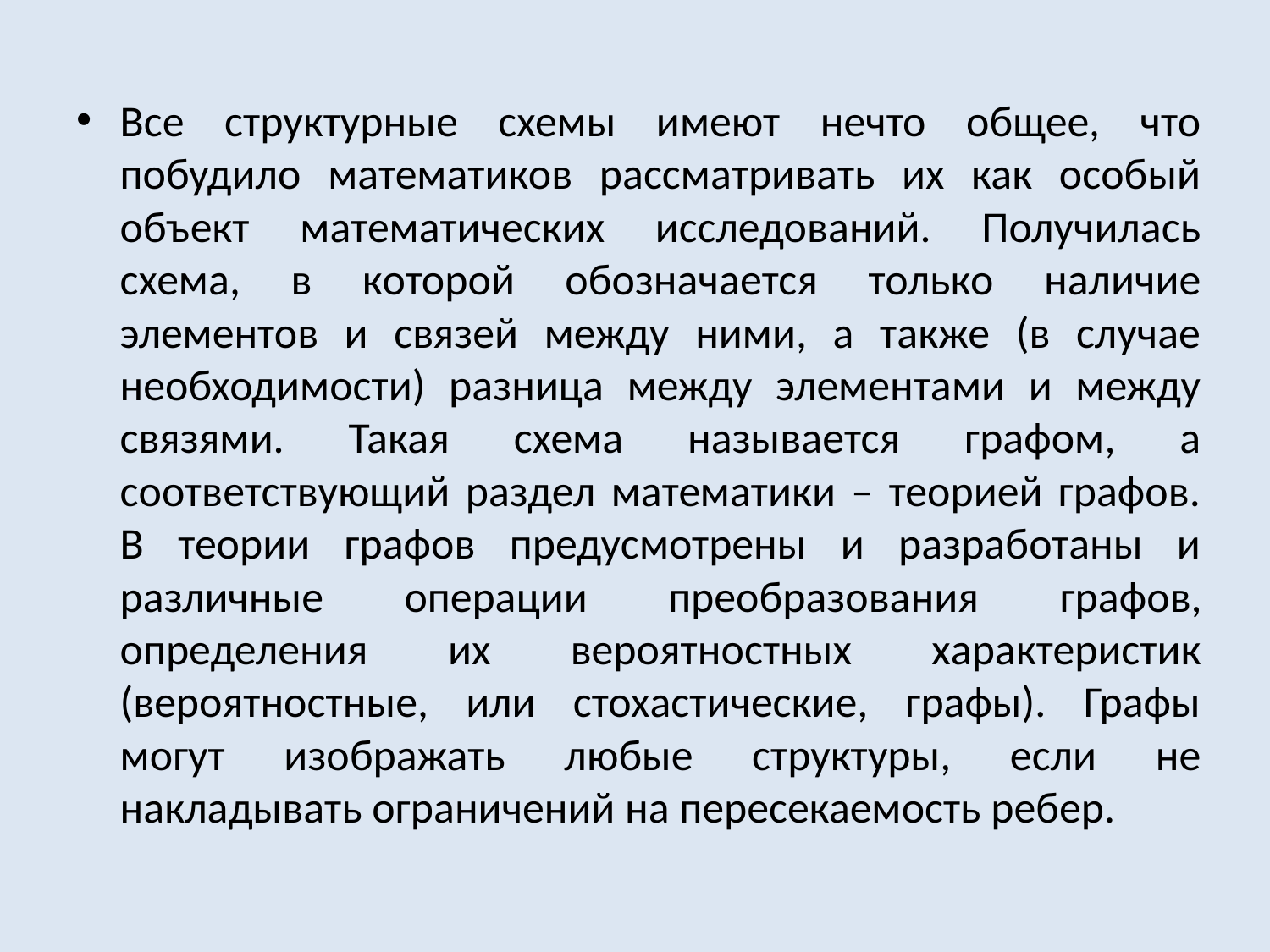

Все структурные схемы имеют нечто общее, что побудило математиков рассматривать их как особый объект математических исследований. Получилась схема, в которой обозначается только наличие элементов и связей между ними, а также (в случае необходимости) разница между элементами и между связями. Такая схема называется графом, а соответствующий раздел математики – теорией графов. В теории графов предусмотрены и разработаны и различные операции преобразования графов, определения их вероятностных характеристик (вероятностные, или стохастические, графы). Графы могут изображать любые структуры, если не накладывать ограничений на пересекаемость ребер.